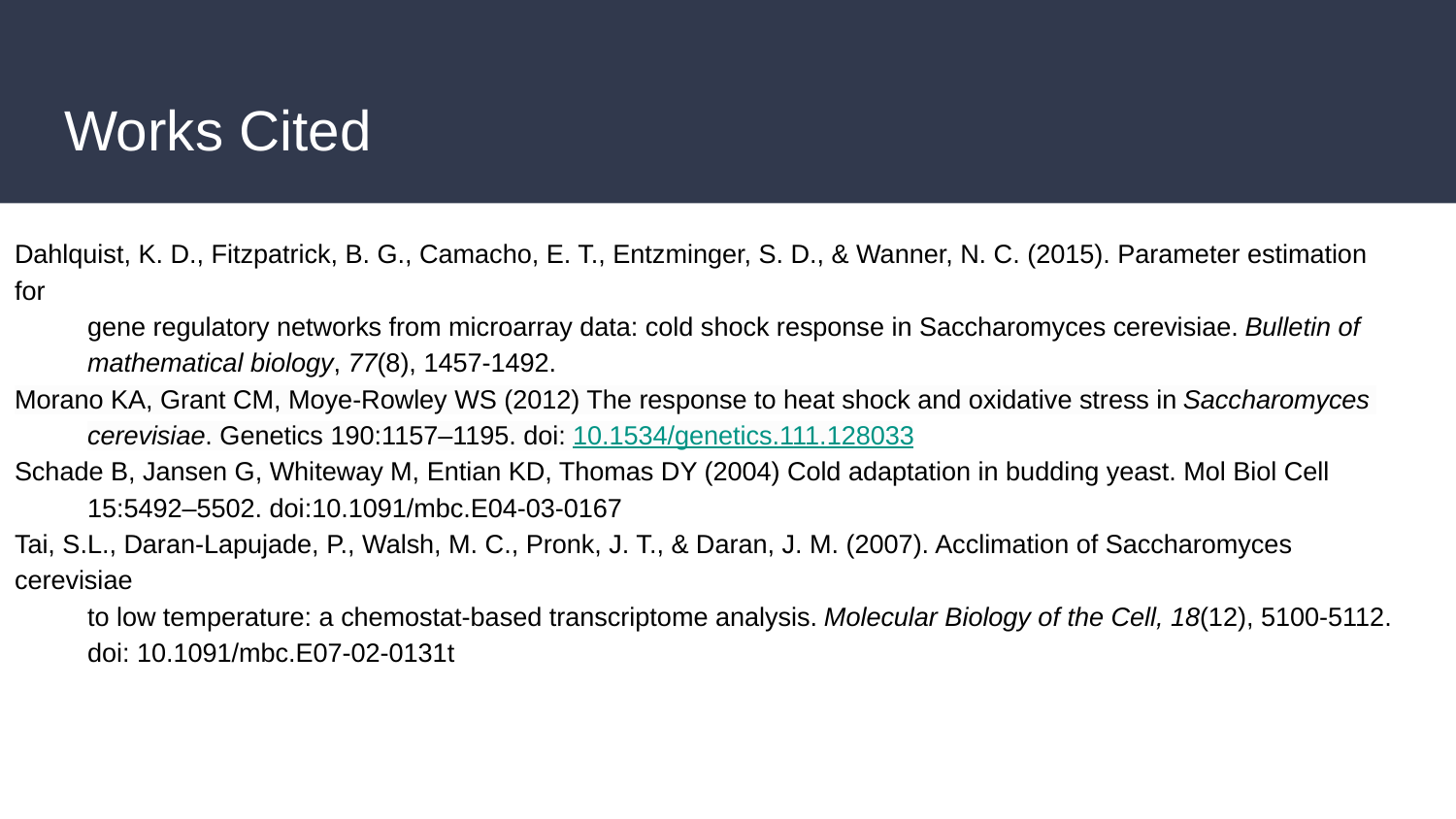

# Works Cited
Dahlquist, K. D., Fitzpatrick, B. G., Camacho, E. T., Entzminger, S. D., & Wanner, N. C. (2015). Parameter estimation for
gene regulatory networks from microarray data: cold shock response in Saccharomyces cerevisiae. Bulletin of mathematical biology, 77(8), 1457-1492.
Morano KA, Grant CM, Moye-Rowley WS (2012) The response to heat shock and oxidative stress in Saccharomyces
cerevisiae. Genetics 190:1157–1195. doi: 10.1534/genetics.111.128033
Schade B, Jansen G, Whiteway M, Entian KD, Thomas DY (2004) Cold adaptation in budding yeast. Mol Biol Cell
15:5492–5502. doi:10.1091/mbc.E04-03-0167
Tai, S.L., Daran-Lapujade, P., Walsh, M. C., Pronk, J. T., & Daran, J. M. (2007). Acclimation of Saccharomyces cerevisiae
to low temperature: a chemostat-based transcriptome analysis. Molecular Biology of the Cell, 18(12), 5100-5112. doi: 10.1091/mbc.E07-02-0131t